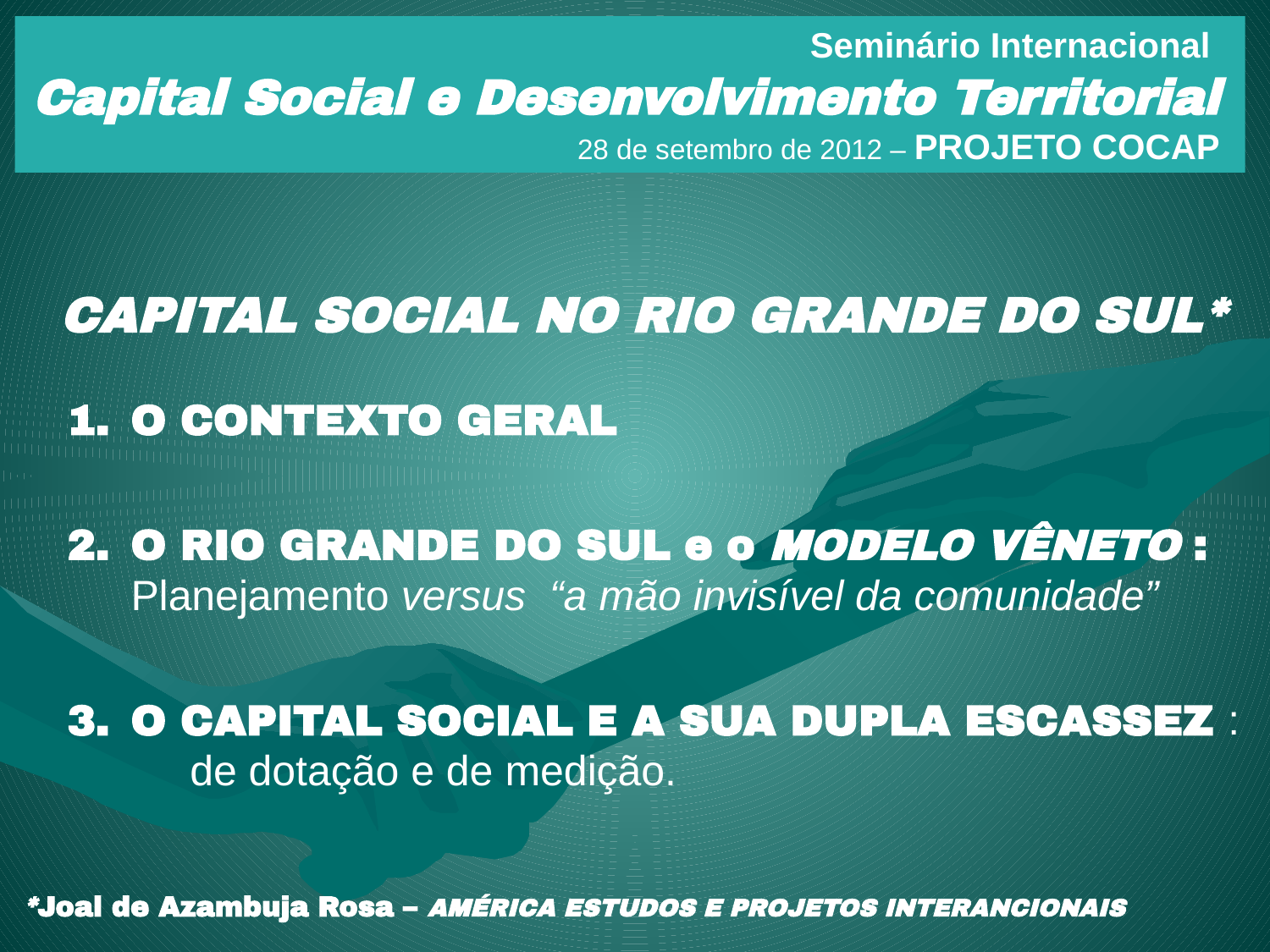

Seminário Internacional
Capital Social e Desenvolvimento Territorial
28 de setembro de 2012 – PROJETO COCAP
CAPITAL SOCIAL NO RIO GRANDE DO SUL*
O CONTEXTO GERAL
O RIO GRANDE DO SUL e o MODELO VÊNETO : Planejamento versus  “a mão invisível da comunidade”
O CAPITAL SOCIAL E A SUA DUPLA ESCASSEZ :      de dotação e de medição.
*Joal de Azambuja Rosa – AMÉRICA ESTUDOS E PROJETOS INTERANCIONAIS